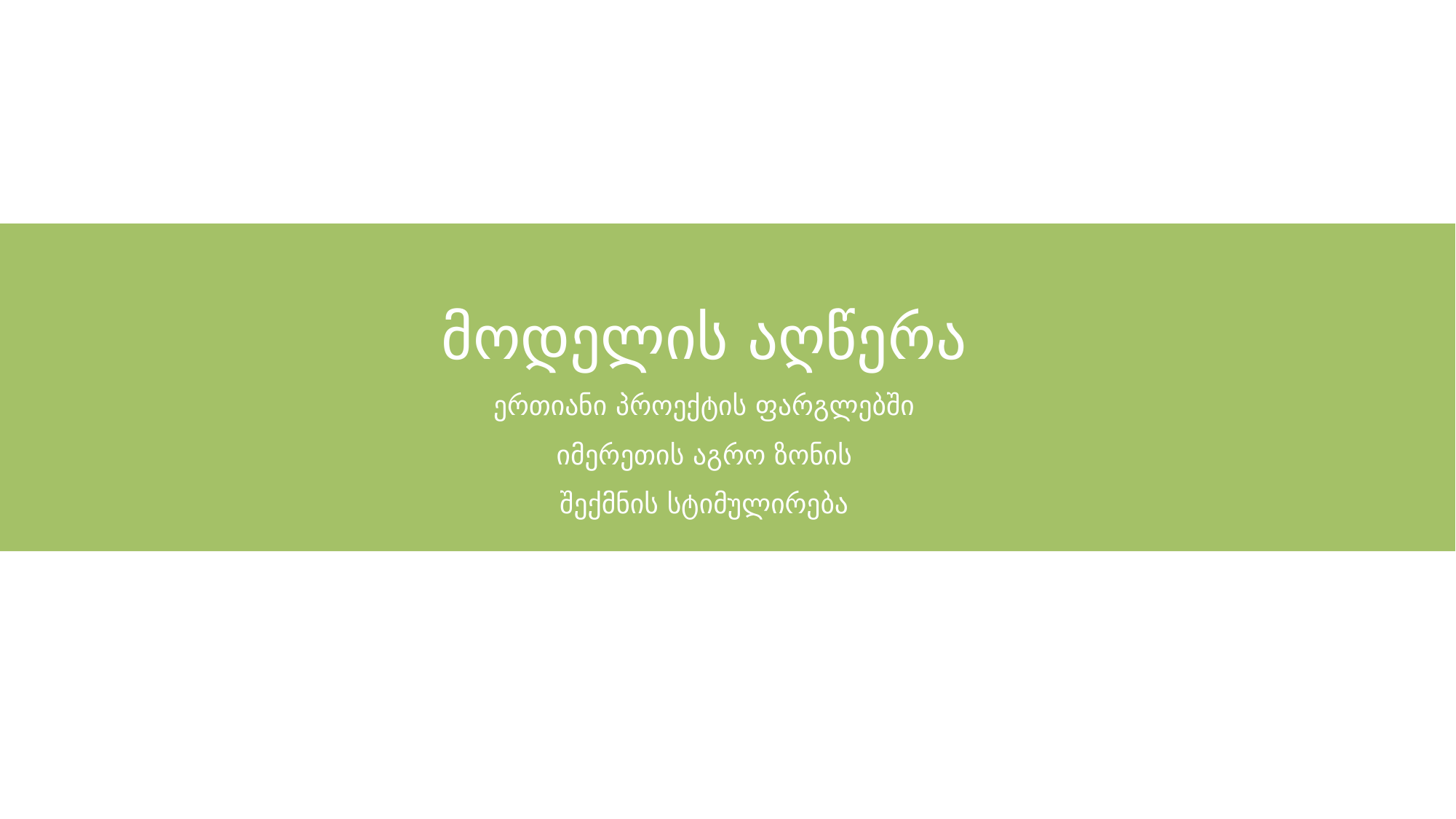

მოდელის აღწერა
ერთიანი პროექტის ფარგლებში
იმერეთის აგრო ზონის
შექმნის სტიმულირება